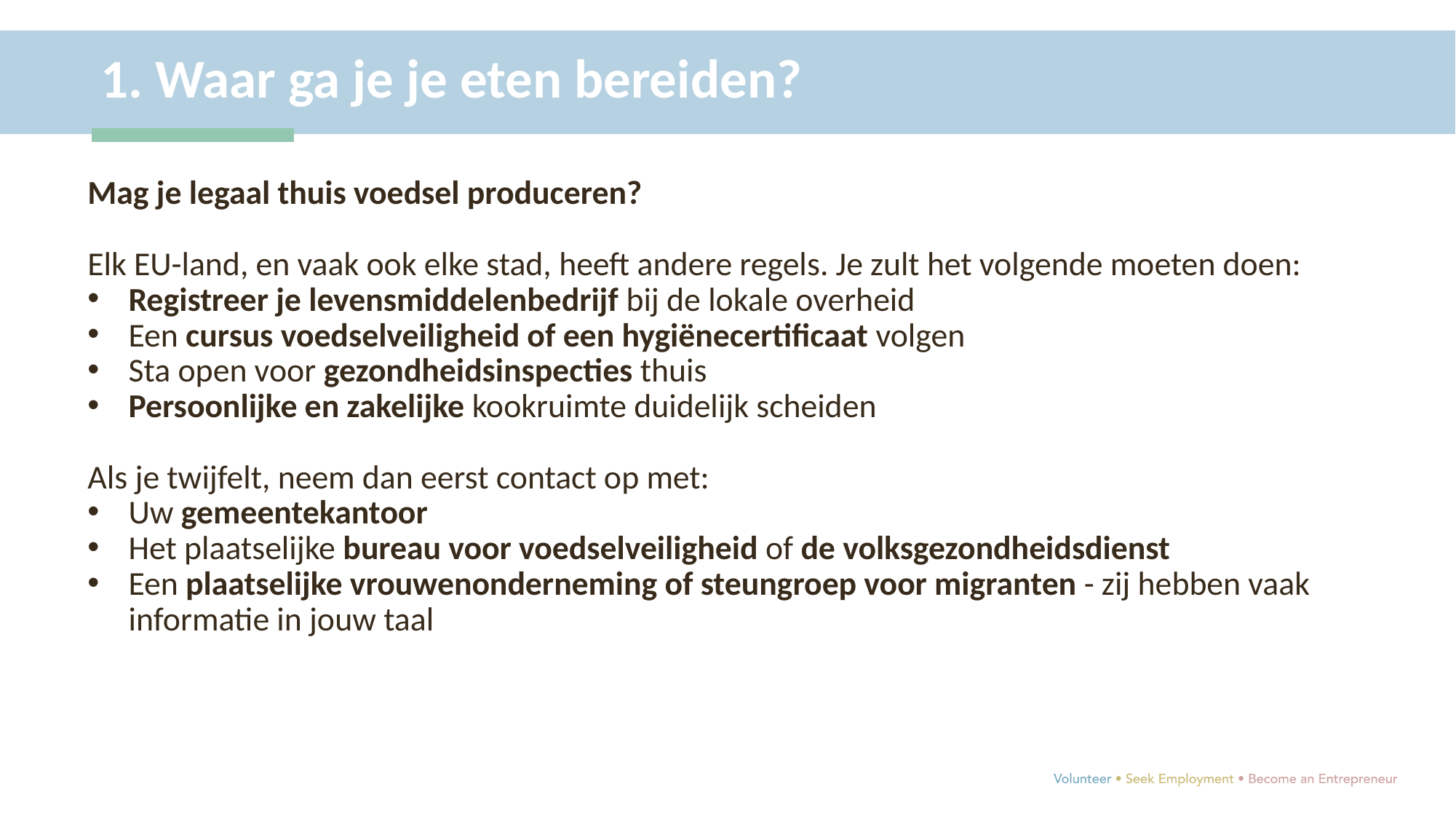

1. Waar ga je je eten bereiden?
Mag je legaal thuis voedsel produceren?

Elk EU-land, en vaak ook elke stad, heeft andere regels. Je zult het volgende moeten doen:
Registreer je levensmiddelenbedrijf bij de lokale overheid
Een cursus voedselveiligheid of een hygiënecertificaat volgen
Sta open voor gezondheidsinspecties thuis
Persoonlijke en zakelijke kookruimte duidelijk scheiden

Als je twijfelt, neem dan eerst contact op met:
Uw gemeentekantoor
Het plaatselijke bureau voor voedselveiligheid of de volksgezondheidsdienst
Een plaatselijke vrouwenonderneming of steungroep voor migranten - zij hebben vaak informatie in jouw taal